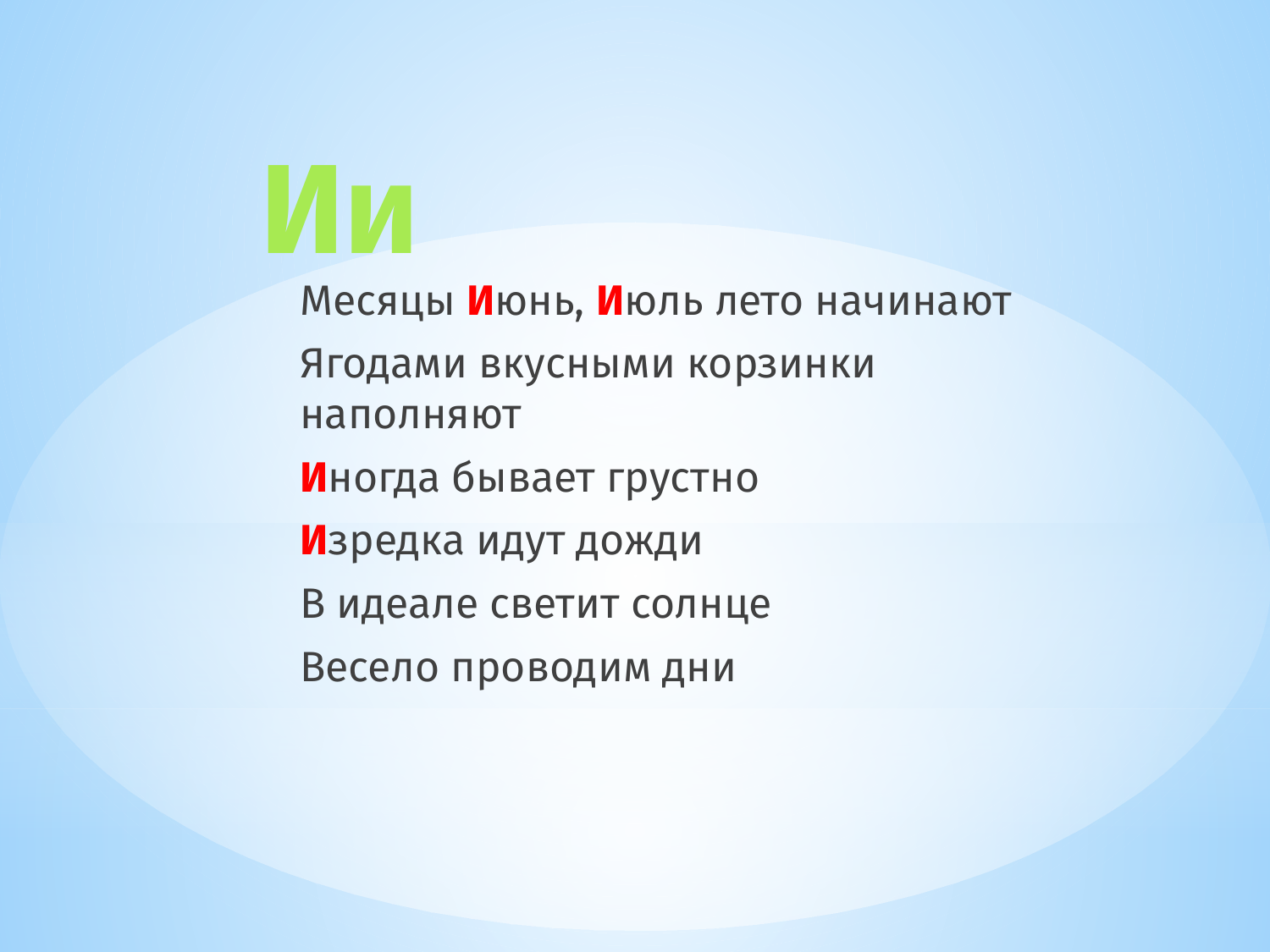

# Ии
Месяцы Июнь, Июль лето начинают
Ягодами вкусными корзинки наполняют
Иногда бывает грустно
Изредка идут дожди
В идеале светит солнце
Весело проводим дни